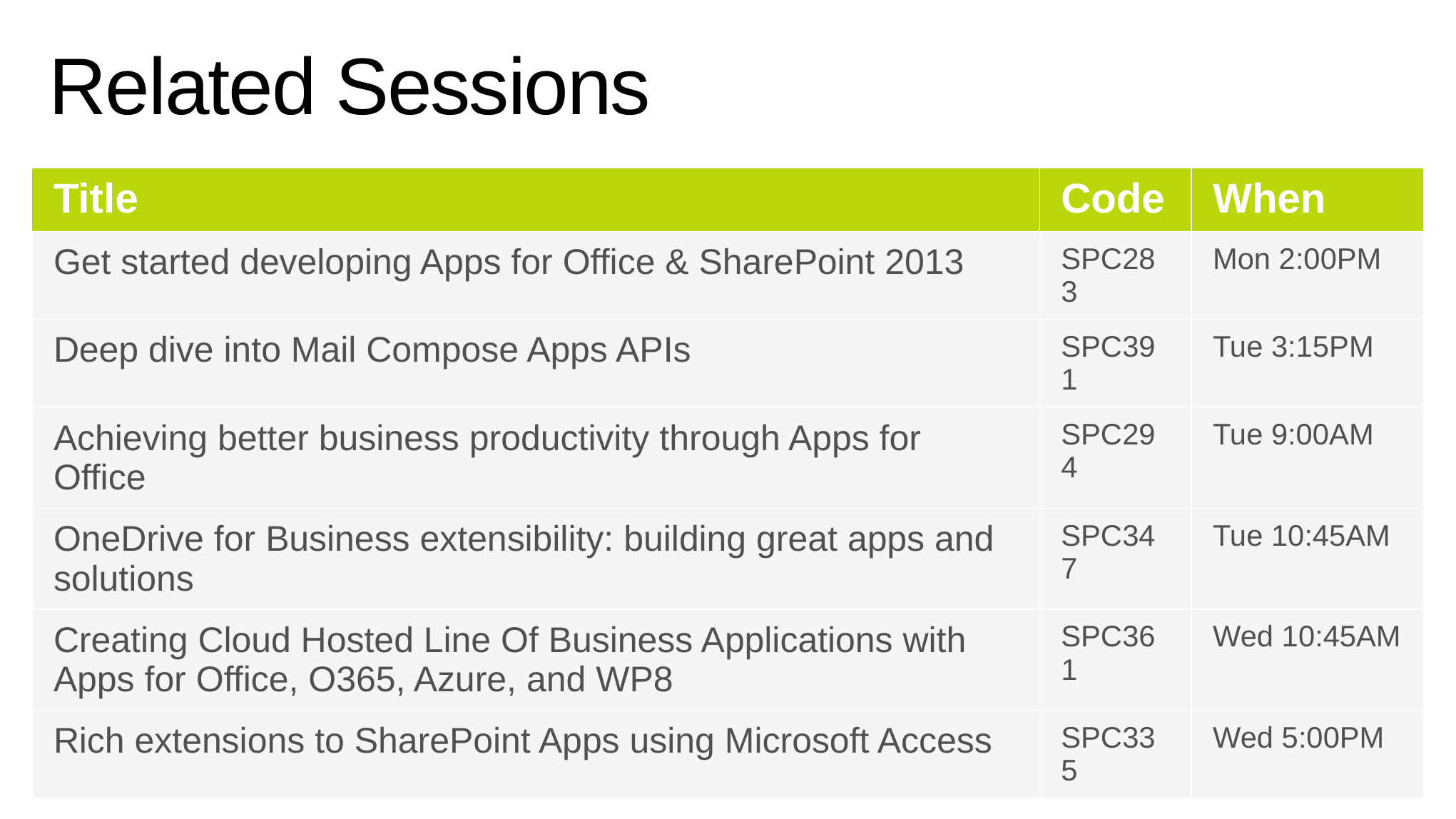

# Related Sessions
| Title | Code | When |
| --- | --- | --- |
| Get started developing Apps for Office & SharePoint 2013 | SPC283 | Mon 2:00PM |
| Deep dive into Mail Compose Apps APIs | SPC391 | Tue 3:15PM |
| Achieving better business productivity through Apps for Office | SPC294 | Tue 9:00AM |
| OneDrive for Business extensibility: building great apps and solutions | SPC347 | Tue 10:45AM |
| Creating Cloud Hosted Line Of Business Applications with Apps for Office, O365, Azure, and WP8 | SPC361 | Wed 10:45AM |
| Rich extensions to SharePoint Apps using Microsoft Access | SPC335 | Wed 5:00PM |